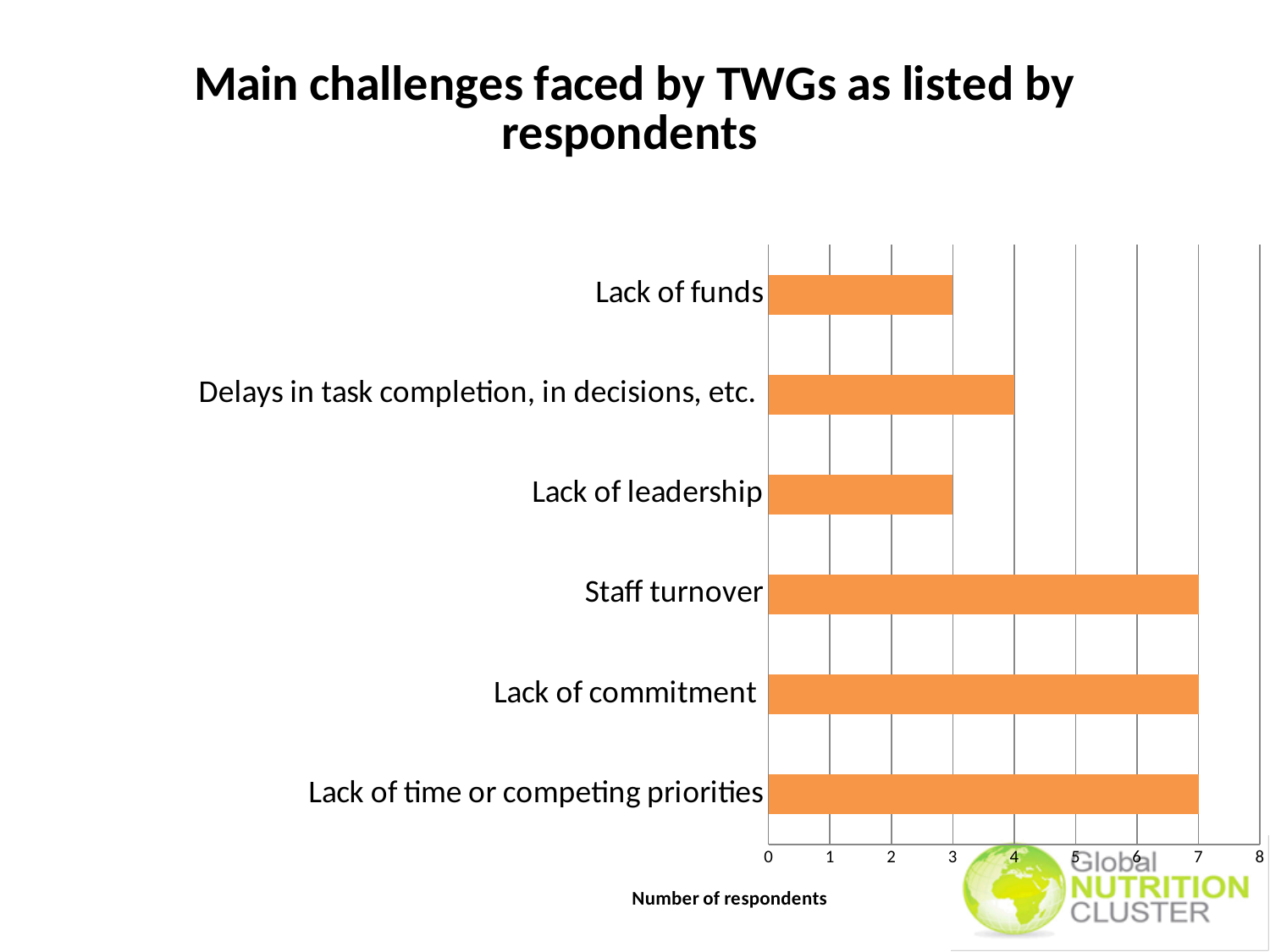

### Chart: Main challenges faced by TWGs as listed by respondents

| Category |  |
|---|---|
| Lack of time or competing priorities | 7.0 |
| Lack of commitment  | 7.0 |
| Staff turnover | 7.0 |
| Lack of leadership | 3.0 |
| Delays in task completion, in decisions, etc.  | 4.0 |
| Lack of funds | 3.0 |